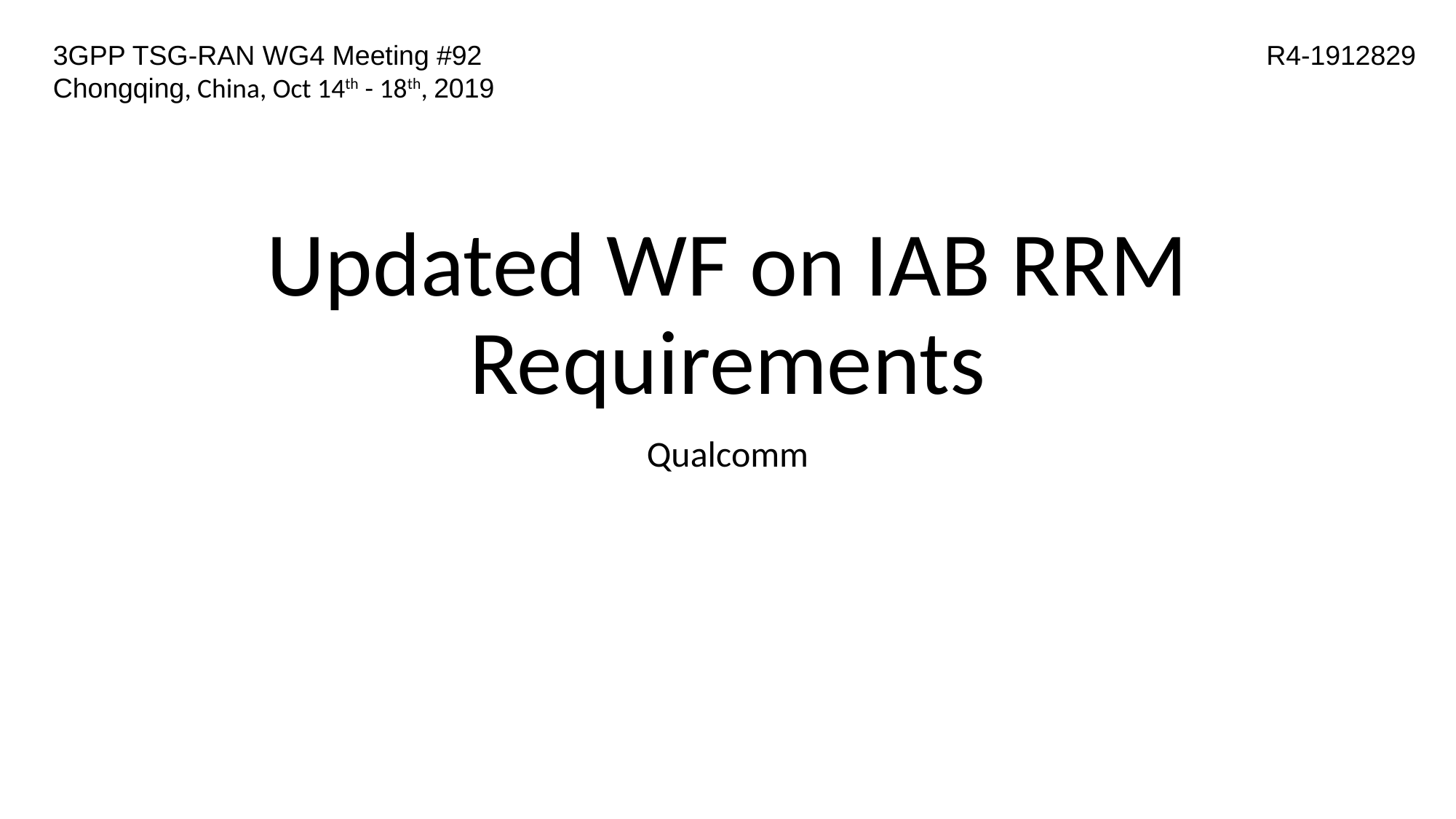

R4-1912829
3GPP TSG-RAN WG4 Meeting #92
Chongqing, China, Oct 14th - 18th, 2019
# Updated WF on IAB RRM Requirements
Qualcomm